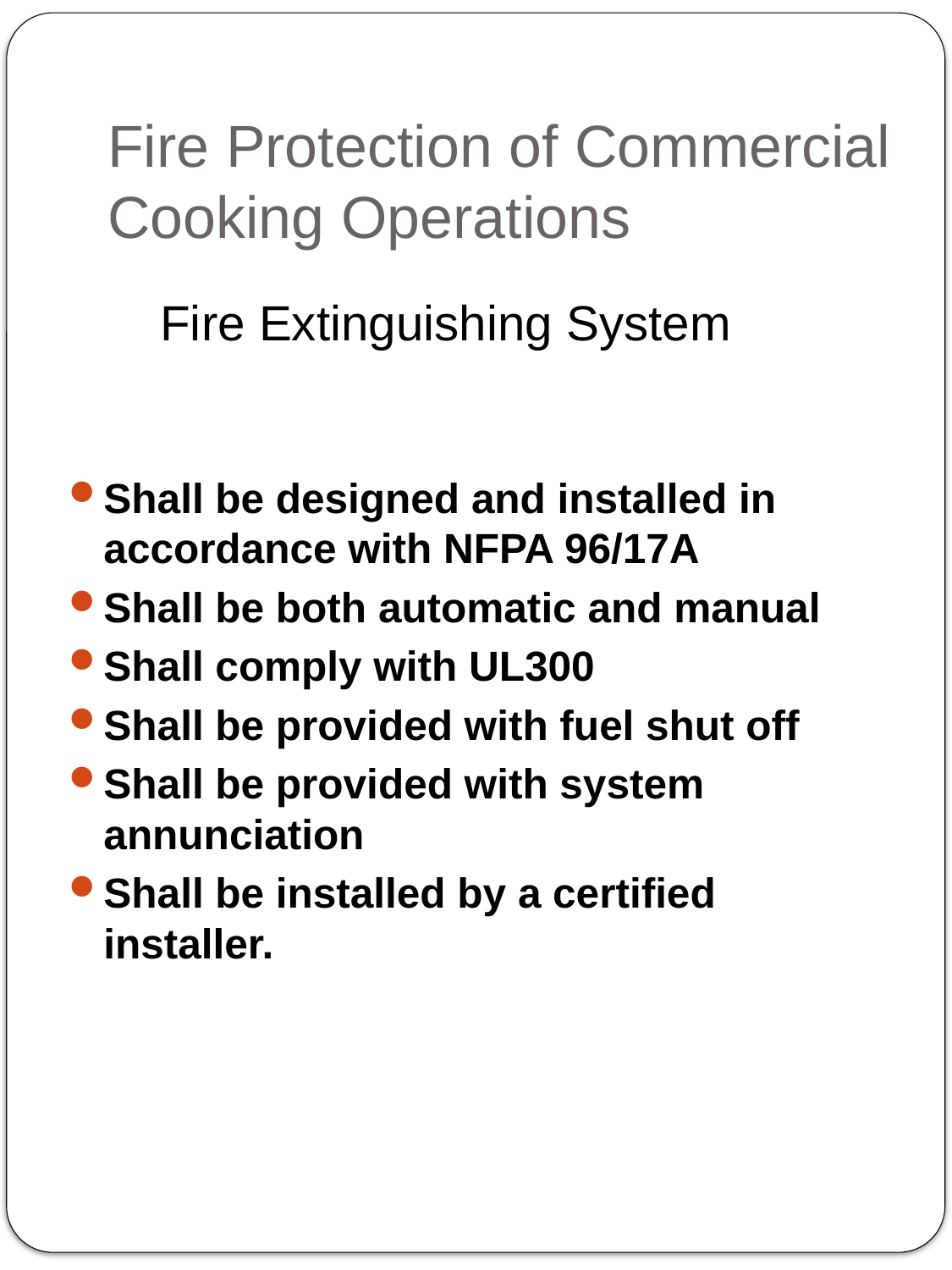

# Fire Protection of Commercial Cooking Operations
Fire Extinguishing System
Shall be designed and installed in accordance with NFPA 96/17A
Shall be both automatic and manual
Shall comply with UL300
Shall be provided with fuel shut off
Shall be provided with system annunciation
Shall be installed by a certified installer.